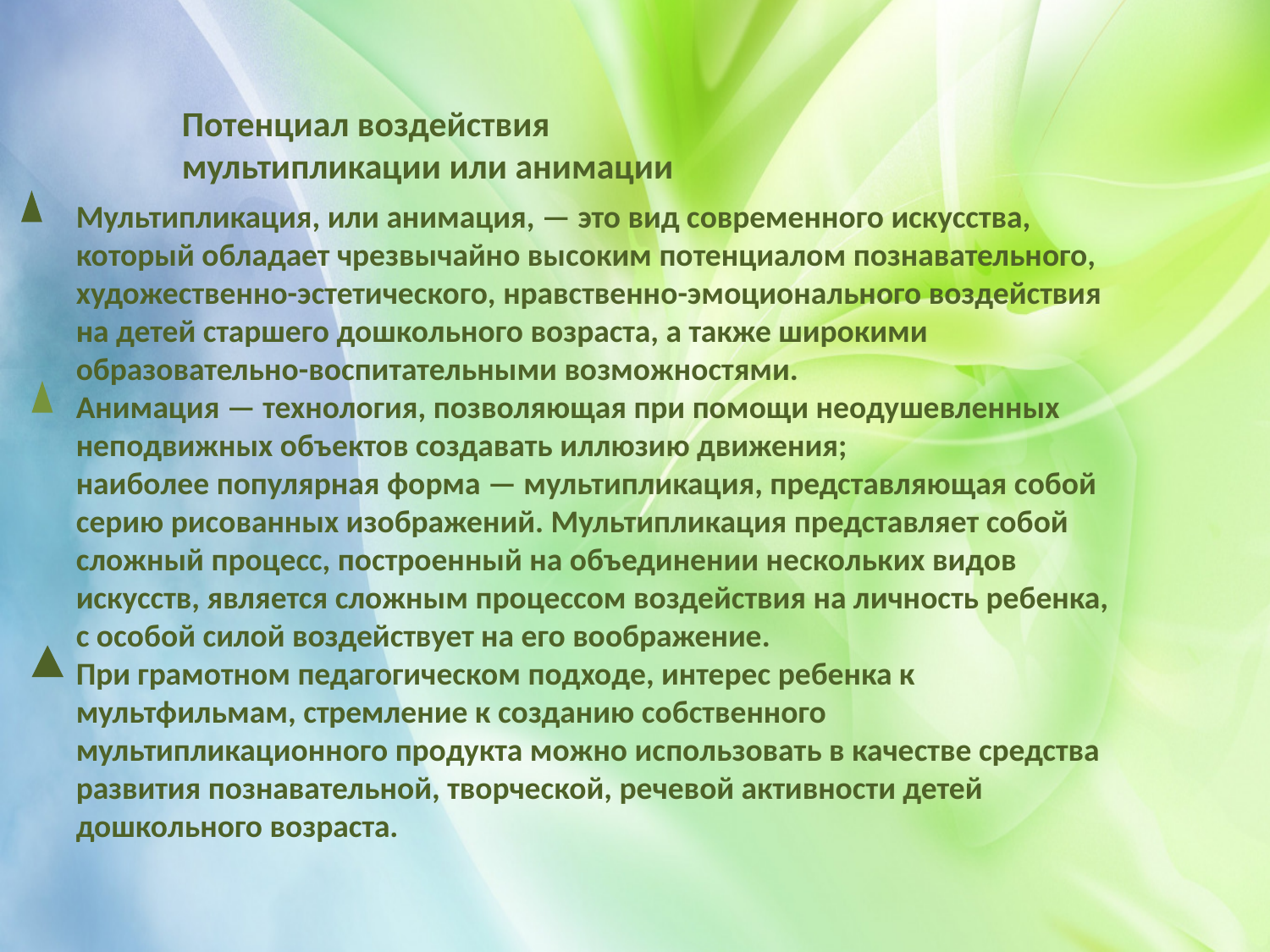

Потенциал воздействия мультипликации или анимации

Мультипликация, или анимация, — это вид современного искусства, который обладает чрезвычайно высоким потенциалом познавательного, художественно-эстетического, нравственно-эмоционального воздействия на детей старшего дошкольного возраста, а также широкими образовательно-воспитательными возможностями.
Анимация — технология, позволяющая при помощи неодушевленных неподвижных объектов создавать иллюзию движения;
наиболее популярная форма — мультипликация, представляющая собой серию рисованных изображений. Мультипликация представляет собой сложный процесс, построенный на объединении нескольких видов искусств, является сложным процессом воздействия на личность ребенка, с особой силой воздействует на его воображение.
При грамотном педагогическом подходе, интерес ребенка к мультфильмам, стремление к созданию собственного мультипликационного продукта можно использовать в качестве средства развития познавательной, творческой, речевой активности детей дошкольного возраста.